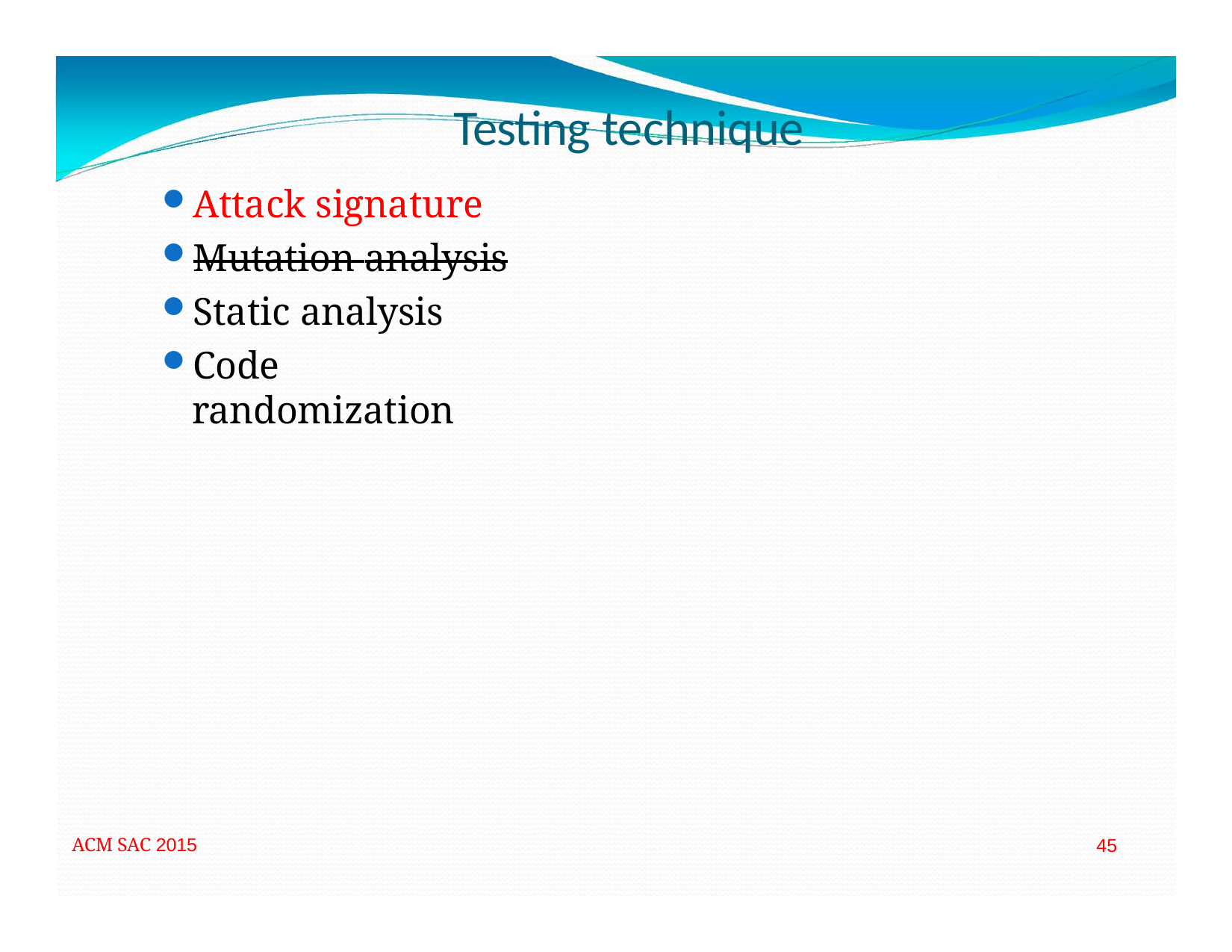

# Testing technique
Attack signature
Mutation analysis
Static analysis
Code randomization
ACM SAC 2015
45